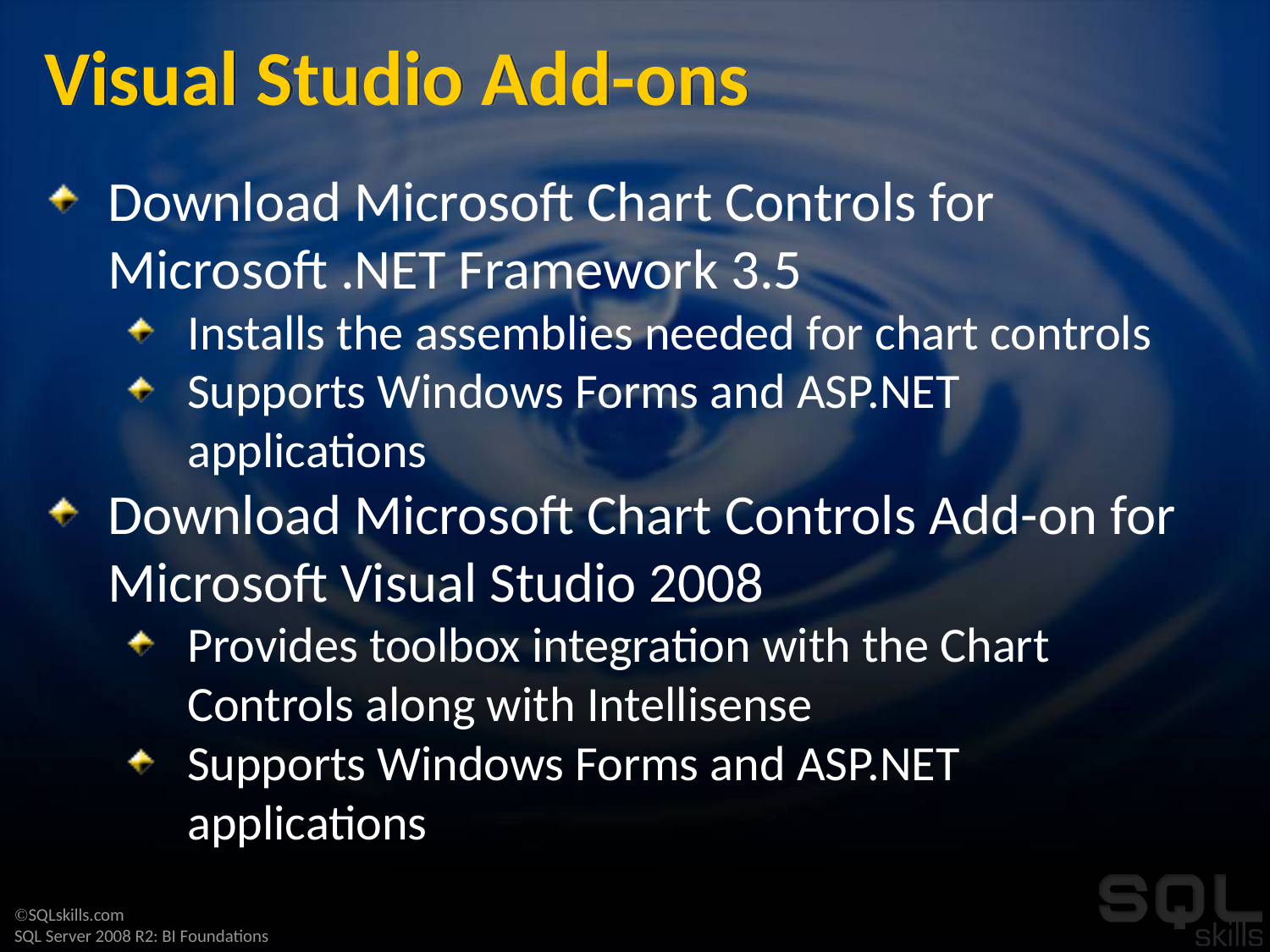

# Visual Studio Add-ons
Download Microsoft Chart Controls for Microsoft .NET Framework 3.5
Installs the assemblies needed for chart controls
Supports Windows Forms and ASP.NET applications
Download Microsoft Chart Controls Add-on for Microsoft Visual Studio 2008
Provides toolbox integration with the Chart Controls along with Intellisense
Supports Windows Forms and ASP.NET applications